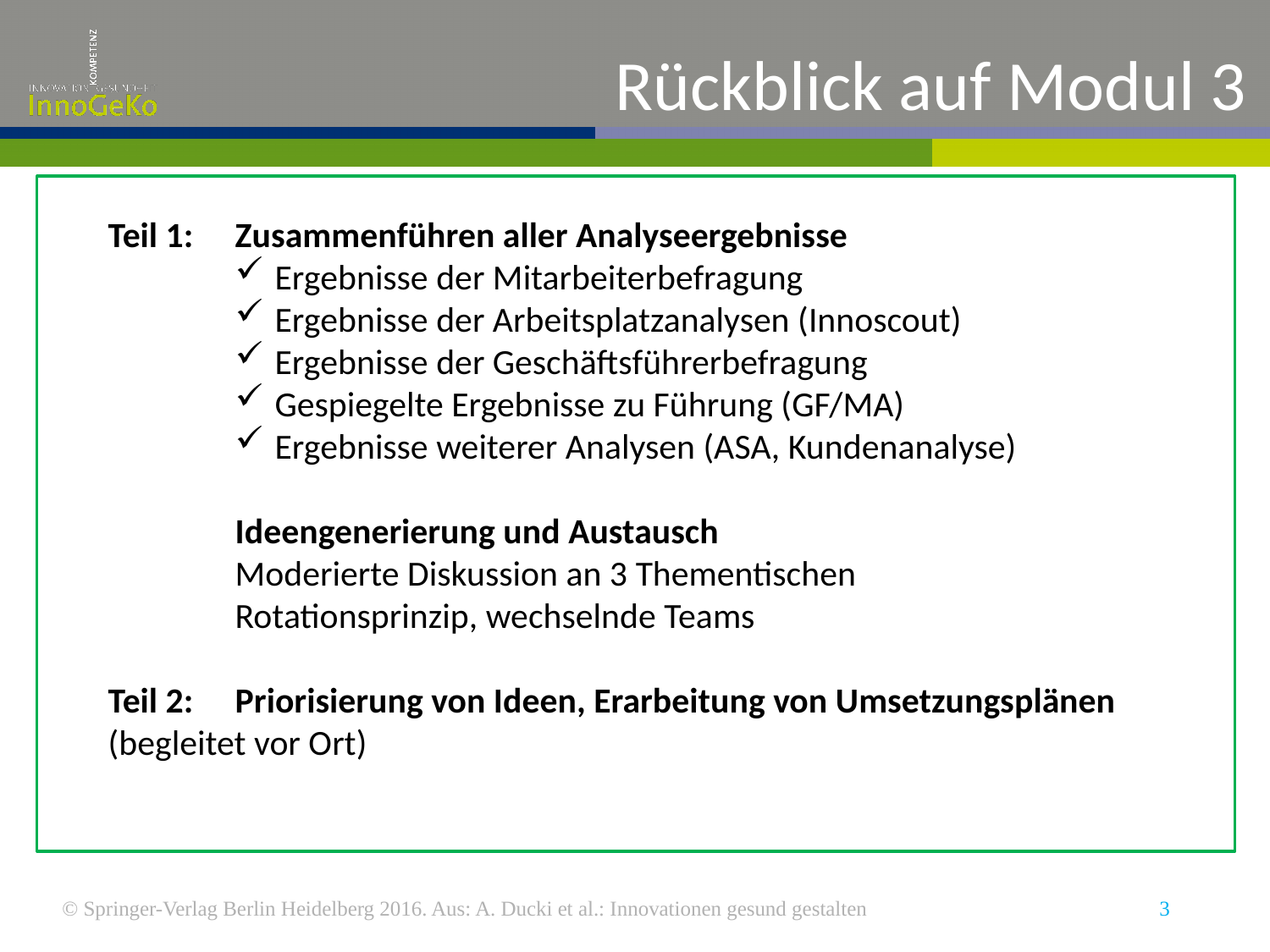

# Rückblick auf Modul 3
Teil 1: 	Zusammenführen aller Analyseergebnisse
Ergebnisse der Mitarbeiterbefragung
Ergebnisse der Arbeitsplatzanalysen (Innoscout)
Ergebnisse der Geschäftsführerbefragung
Gespiegelte Ergebnisse zu Führung (GF/MA)
Ergebnisse weiterer Analysen (ASA, Kundenanalyse)
	Ideengenerierung und Austausch
	Moderierte Diskussion an 3 Thementischen
	Rotationsprinzip, wechselnde Teams

Teil 2:	Priorisierung von Ideen, Erarbeitung von Umsetzungsplänen 	(begleitet vor Ort)

© Springer-Verlag Berlin Heidelberg 2016. Aus: A. Ducki et al.: Innovationen gesund gestalten

3